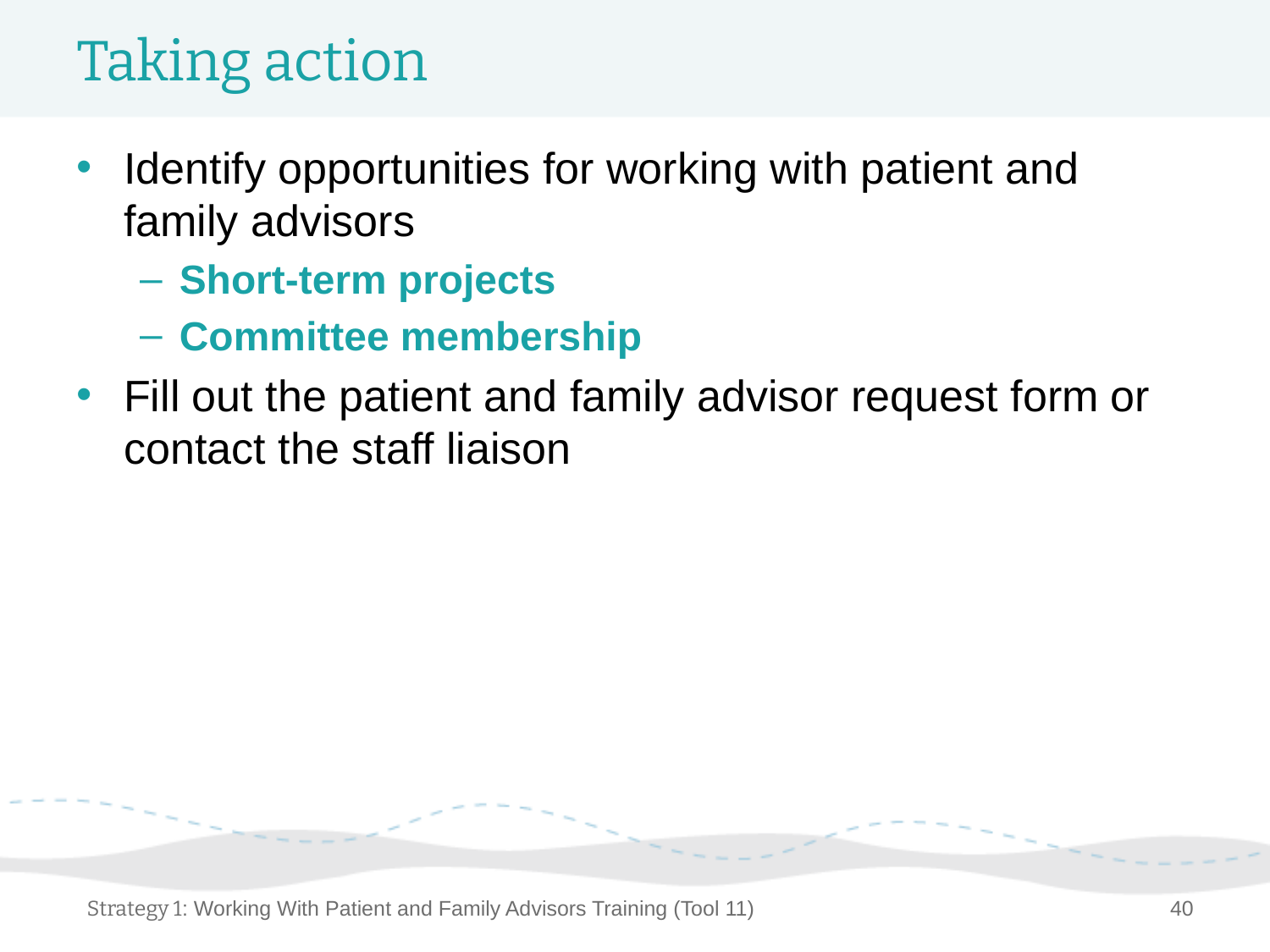

# Taking action
Identify opportunities for working with patient and family advisors
Short-term projects
Committee membership
Fill out the patient and family advisor request form or contact the staff liaison
Strategy 1: Working With Patient and Family Advisors Training (Tool 11)
40